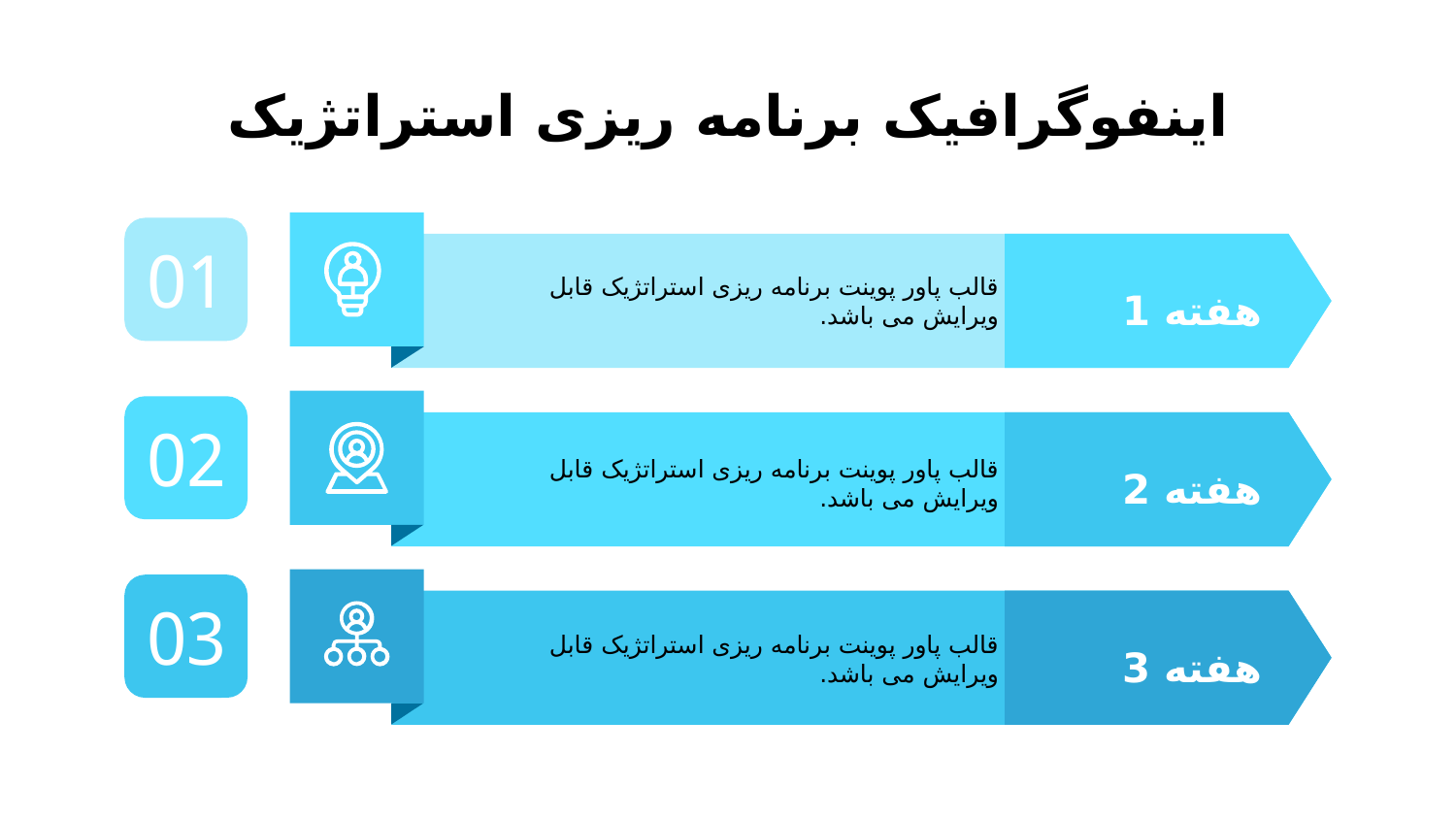

# اینفوگرافیک برنامه ریزی استراتژیک

01

هفته 1
قالب پاور پوینت برنامه ریزی استراتژیک قابل ویرایش می باشد.

02

هفته 2
قالب پاور پوینت برنامه ریزی استراتژیک قابل ویرایش می باشد.

03

هفته 3
قالب پاور پوینت برنامه ریزی استراتژیک قابل ویرایش می باشد.